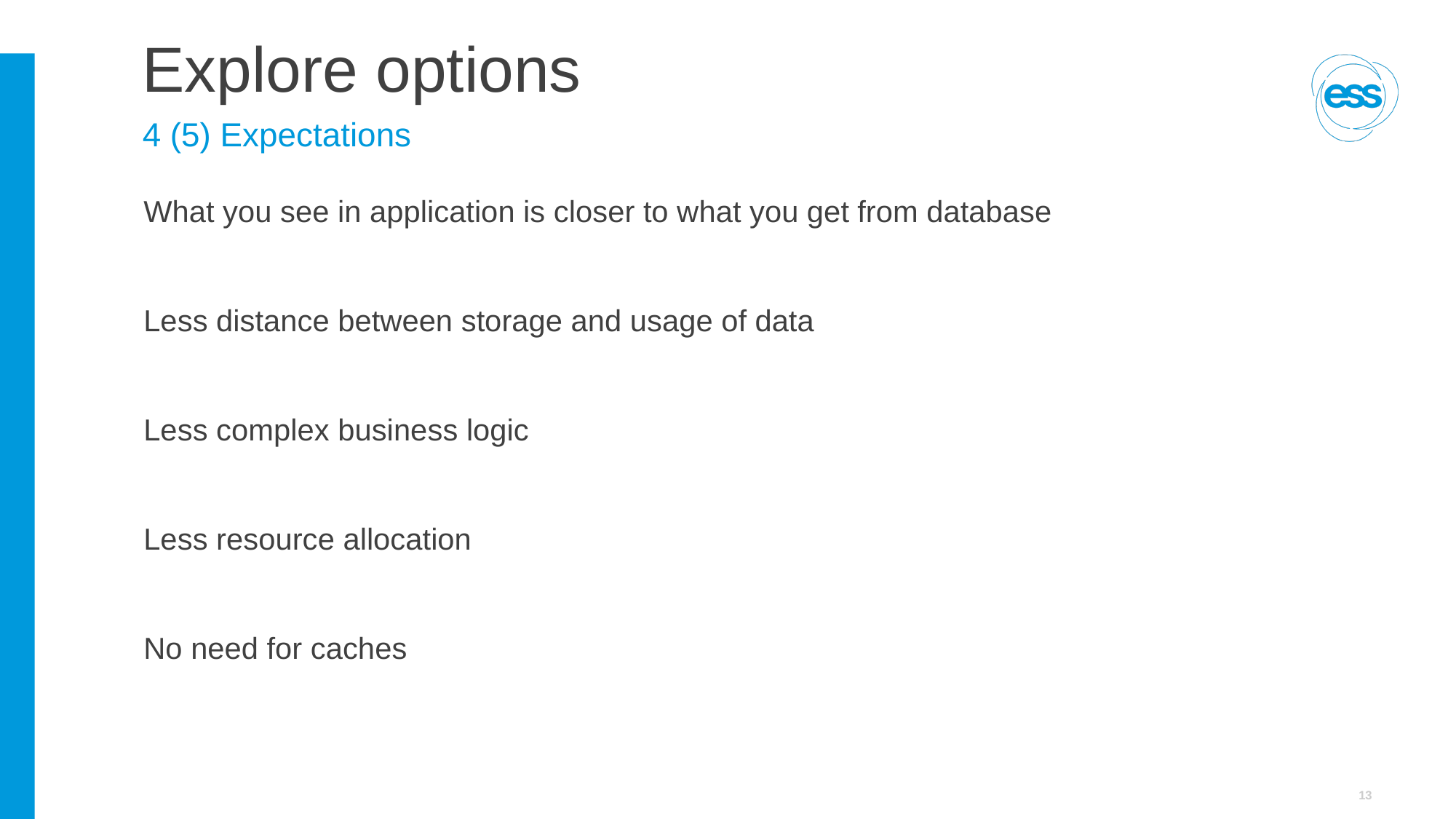

Explore options
4 (5) Expectations

What you see in application is closer to what you get from database

Less distance between storage and usage of data

Less complex business logic

Less resource allocation

No need for caches

13